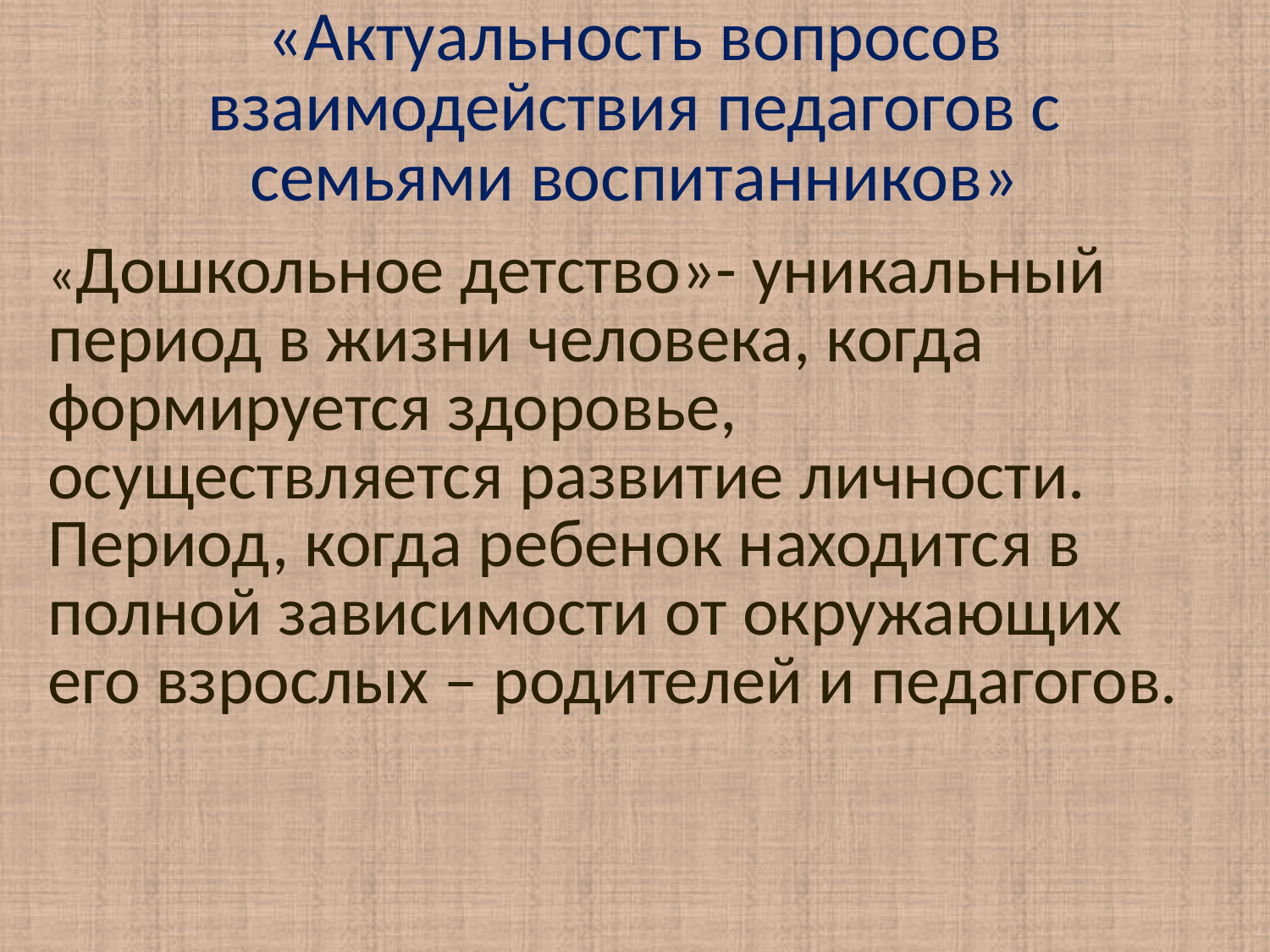

# «Актуальность вопросов взаимодействия педагогов с семьями воспитанников»
«Дошкольное детство»- уникальный период в жизни человека, когда формируется здоровье, осуществляется развитие личности. Период, когда ребенок находится в полной зависимости от окружающих его взрослых – родителей и педагогов.